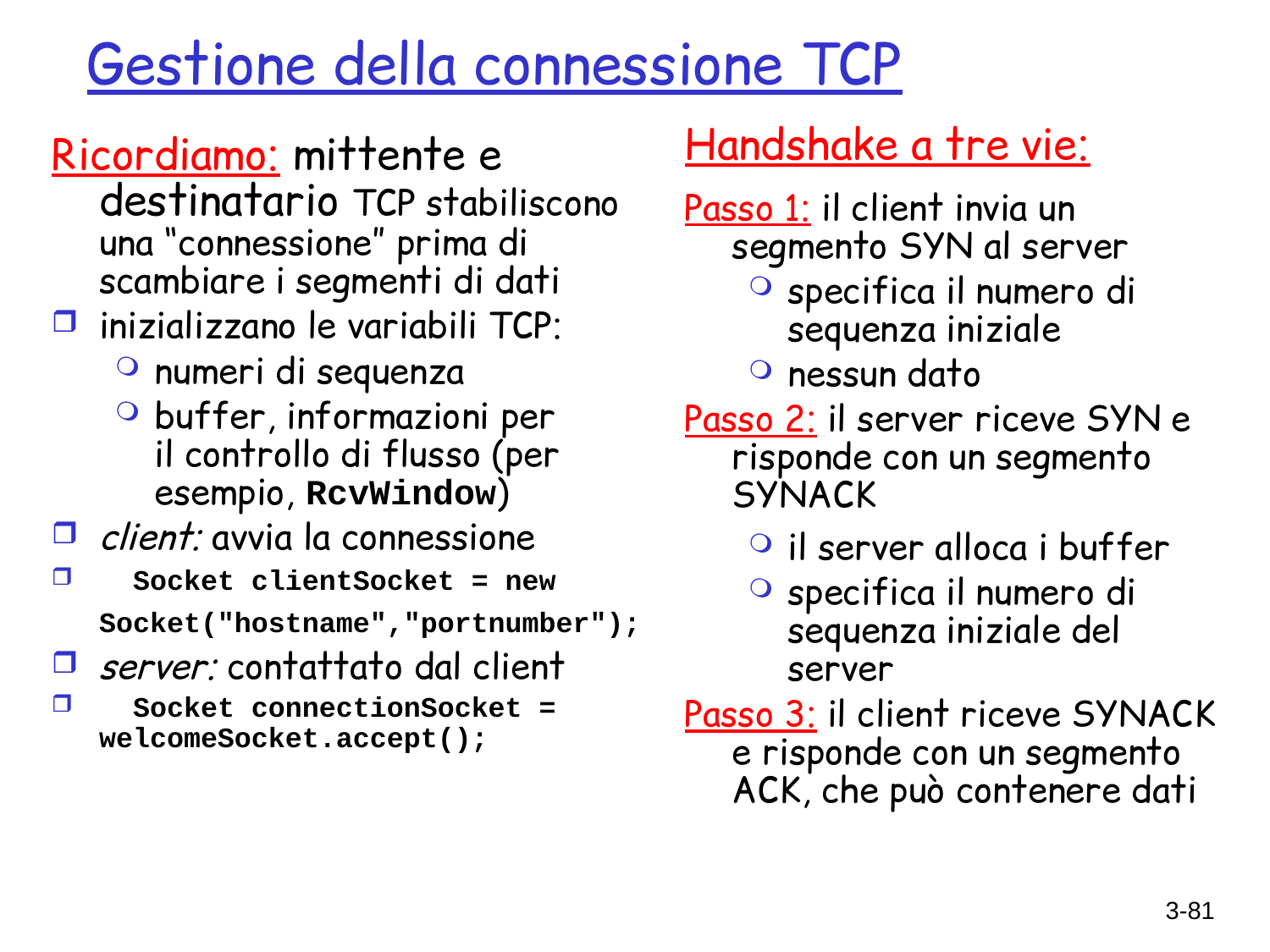

# Gestione della connessione TCP
Handshake a tre vie:
Passo 1: il client invia un segmento SYN al server
specifica il numero di sequenza iniziale
nessun dato
Passo 2: il server riceve SYN e risponde con un segmento SYNACK
il server alloca i buffer
specifica il numero di sequenza iniziale del server
Passo 3: il client riceve SYNACK e risponde con un segmento ACK, che può contenere dati
Ricordiamo: mittente e
destinatario TCP stabiliscono una “connessione” prima di scambiare i segmenti di dati
inizializzano le variabili TCP:
numeri di sequenza
buffer, informazioni per
il controllo di flusso (per esempio, RcvWindow)
client: avvia la connessione
  Socket clientSocket = new Socket("hostname","portnumber");
server: contattato dal client
  Socket connectionSocket = welcomeSocket.accept();
3-81